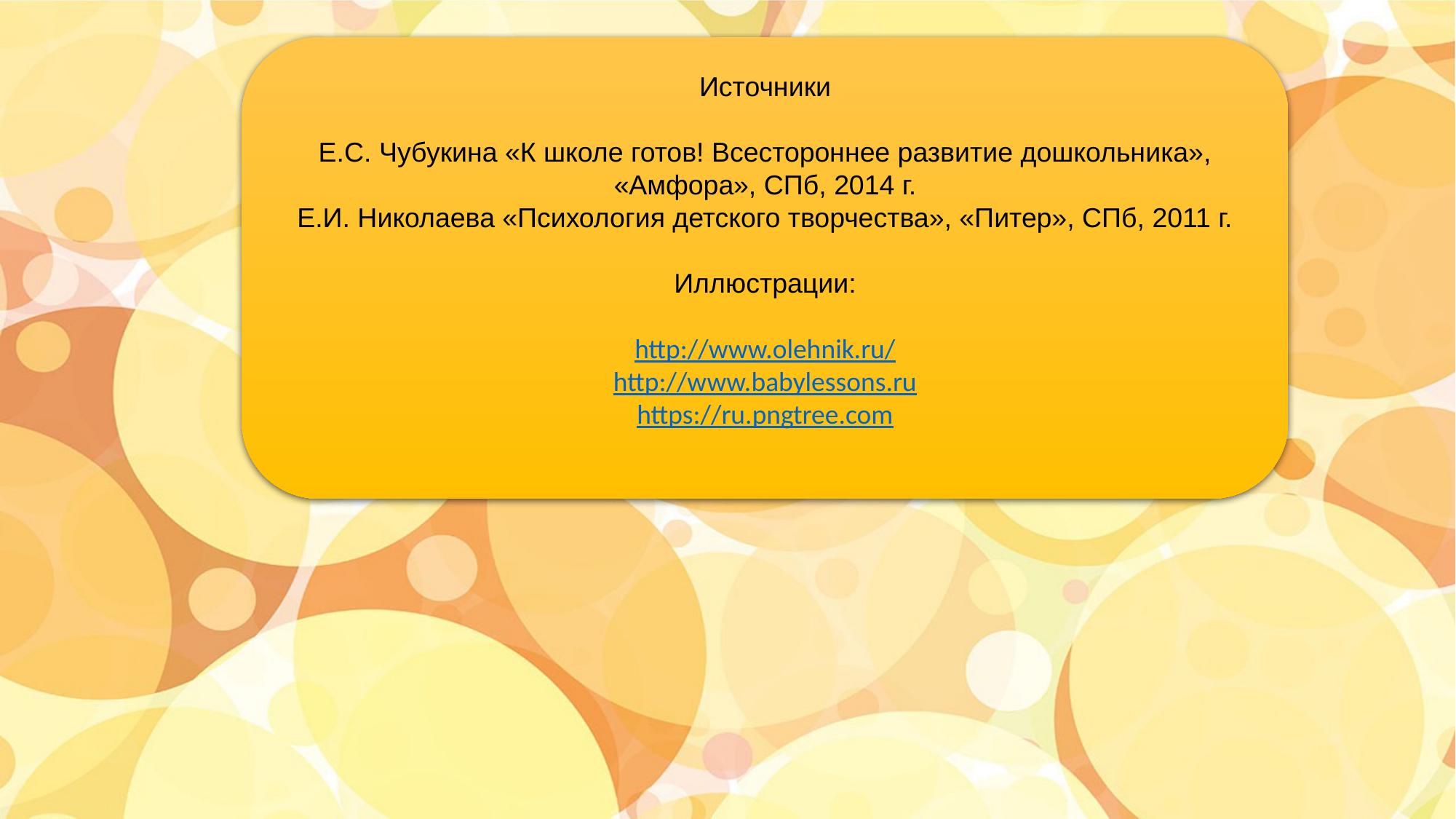

Источники

Е.С. Чубукина «К школе готов! Всестороннее развитие дошкольника», «Амфора», СПб, 2014 г.
Е.И. Николаева «Психология детского творчества», «Питер», СПб, 2011 г.

Иллюстрации:

http://www.olehnik.ru/
http://www.babylessons.ru
https://ru.pngtree.com